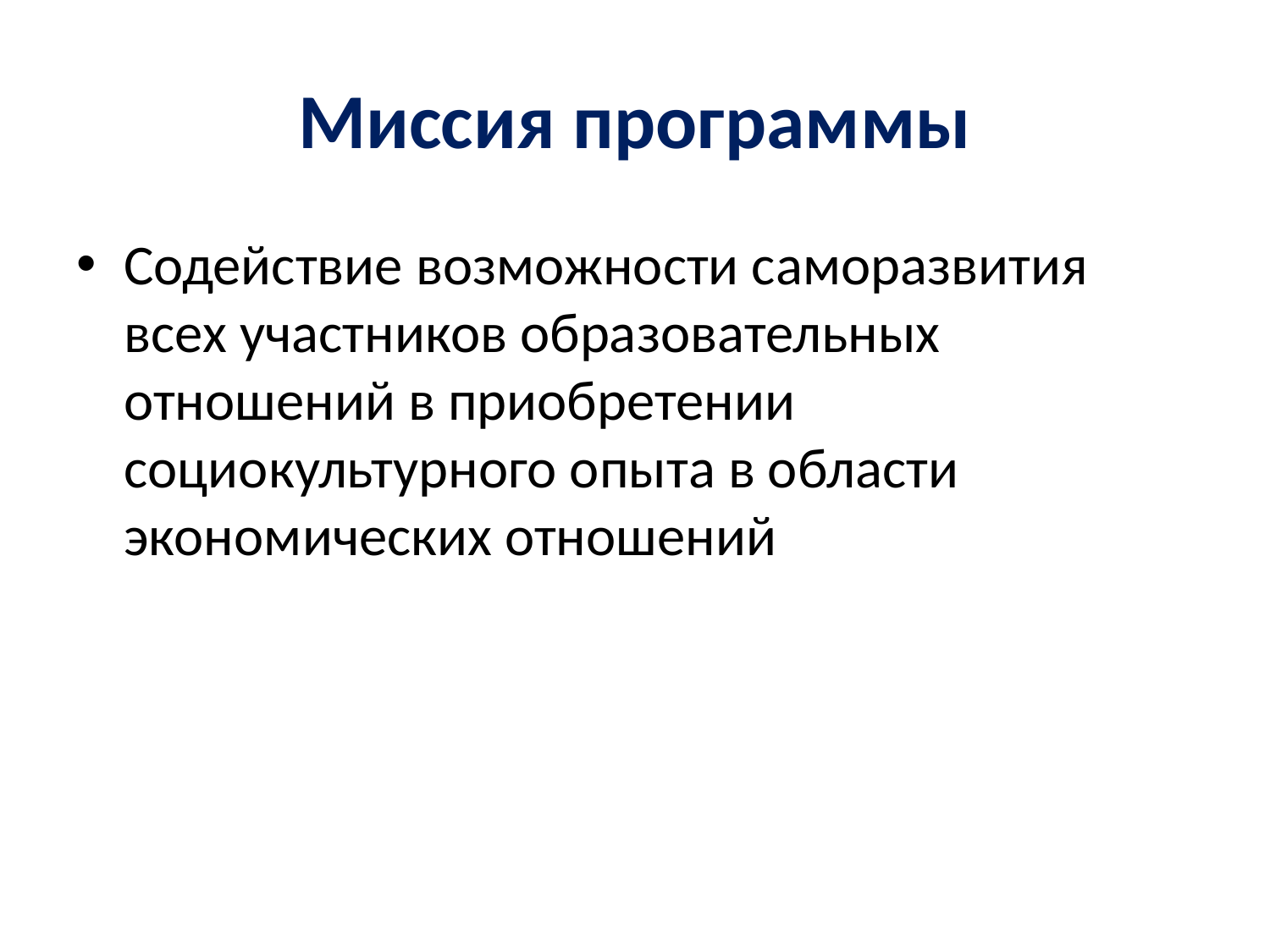

# Миссия программы
Содействие возможности саморазвития всех участников образовательных отношений в приобретении социокультурного опыта в области экономических отношений